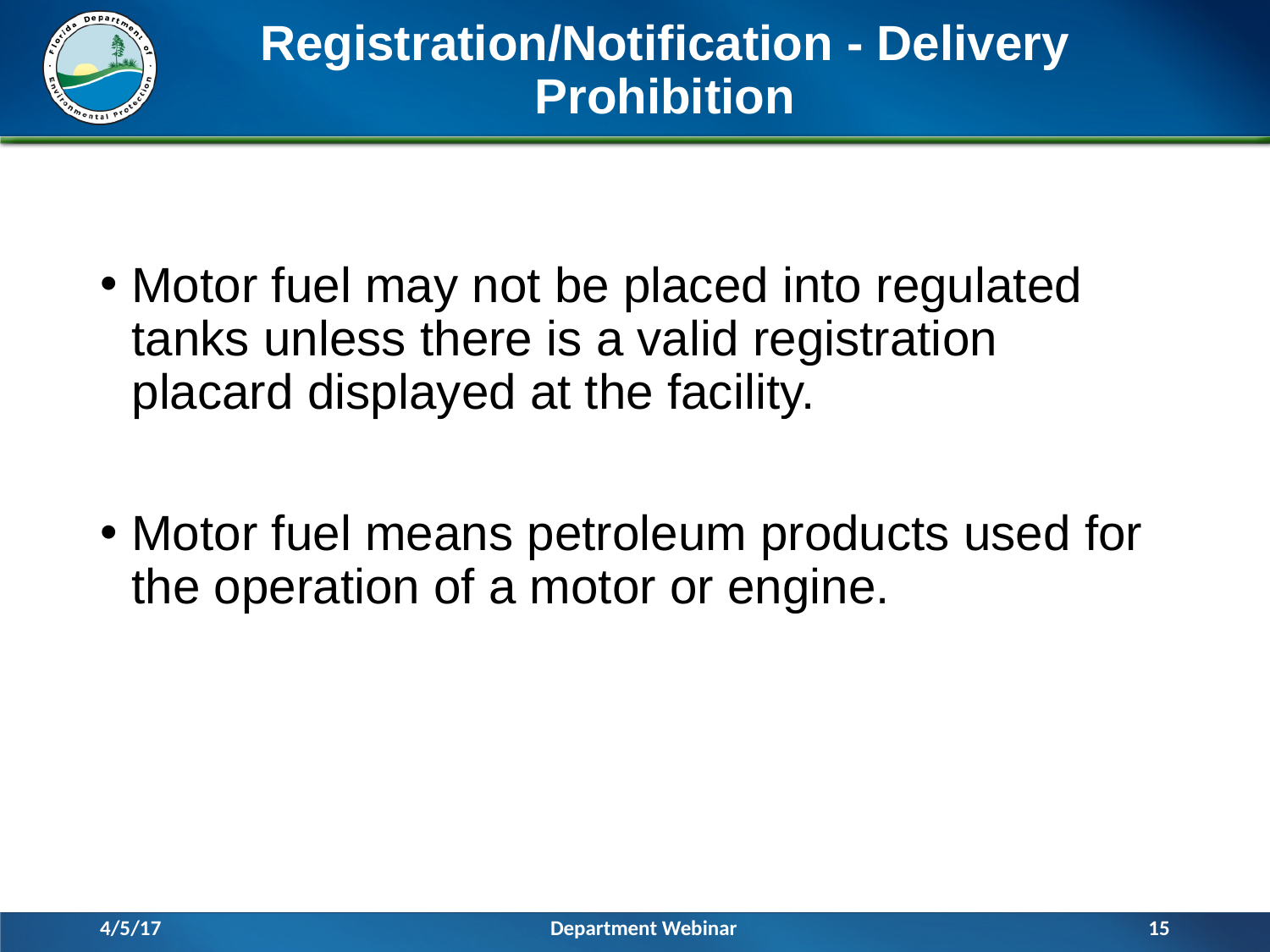

# Registration/Notification - Delivery Prohibition
Motor fuel may not be placed into regulated tanks unless there is a valid registration placard displayed at the facility.

Motor fuel means petroleum products used for the operation of a motor or engine.

4/5/17
Department Webinar
15